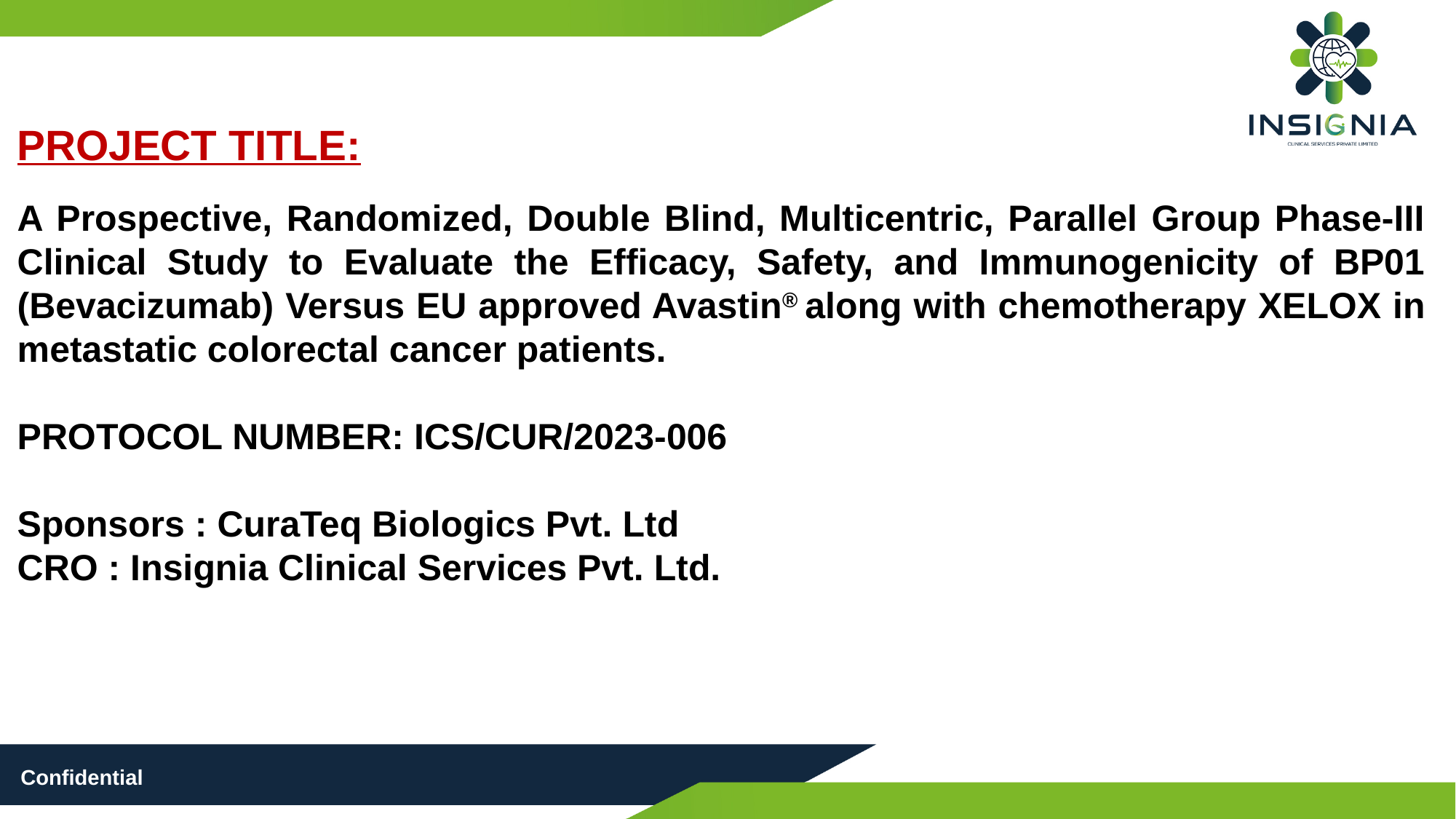

PROJECT TITLE:

A Prospective, Randomized, Double Blind, Multicentric, Parallel Group Phase-III Clinical Study to Evaluate the Efficacy, Safety, and Immunogenicity of BP01 (Bevacizumab) Versus EU approved Avastin® along with chemotherapy XELOX in metastatic colorectal cancer patients.

PROTOCOL NUMBER: ICS/CUR/2023-006

Sponsors : CuraTeq Biologics Pvt. Ltd
CRO : Insignia Clinical Services Pvt. Ltd.
Confidential